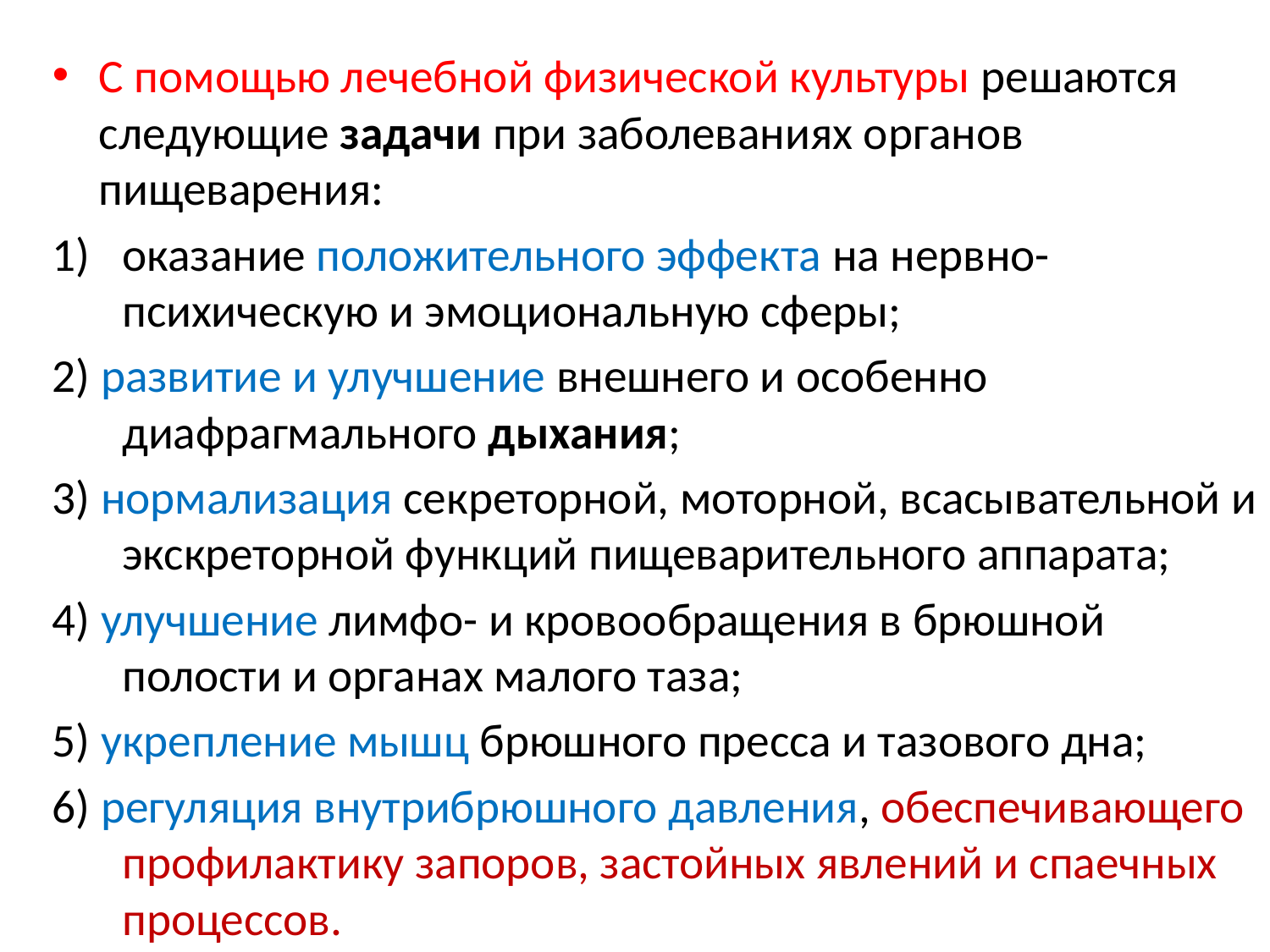

С помощью лечебной физической культуры решаются следующие задачи при заболеваниях органов пищеварения:
оказание положительного эффекта на нервно-психическую и эмоциональную сферы;
2) развитие и улучшение внешнего и особенно диафрагмального дыхания;
3) нормализация секреторной, моторной, всасывательной и экскреторной функций пищеварительного аппарата;
4) улучшение лимфо- и кровообращения в брюшной полости и органах малого таза;
5) укрепление мышц брюшного пресса и тазового дна;
6) регуляция внутрибрюшного давления, обеспечивающего профилактику запоров, застойных явлений и спаечных процессов.